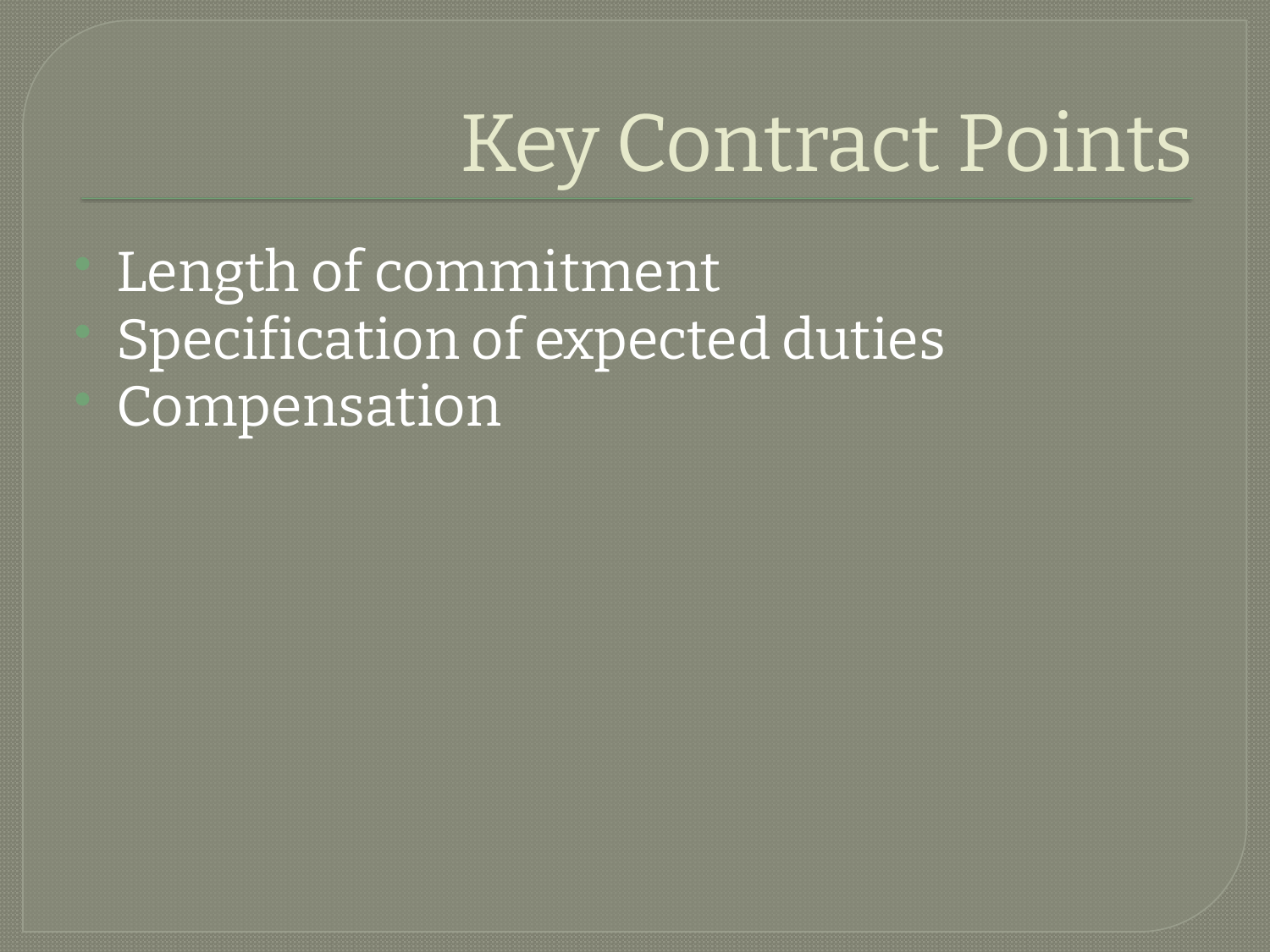

# Key Contract Points
Length of commitment
Specification of expected duties
Compensation